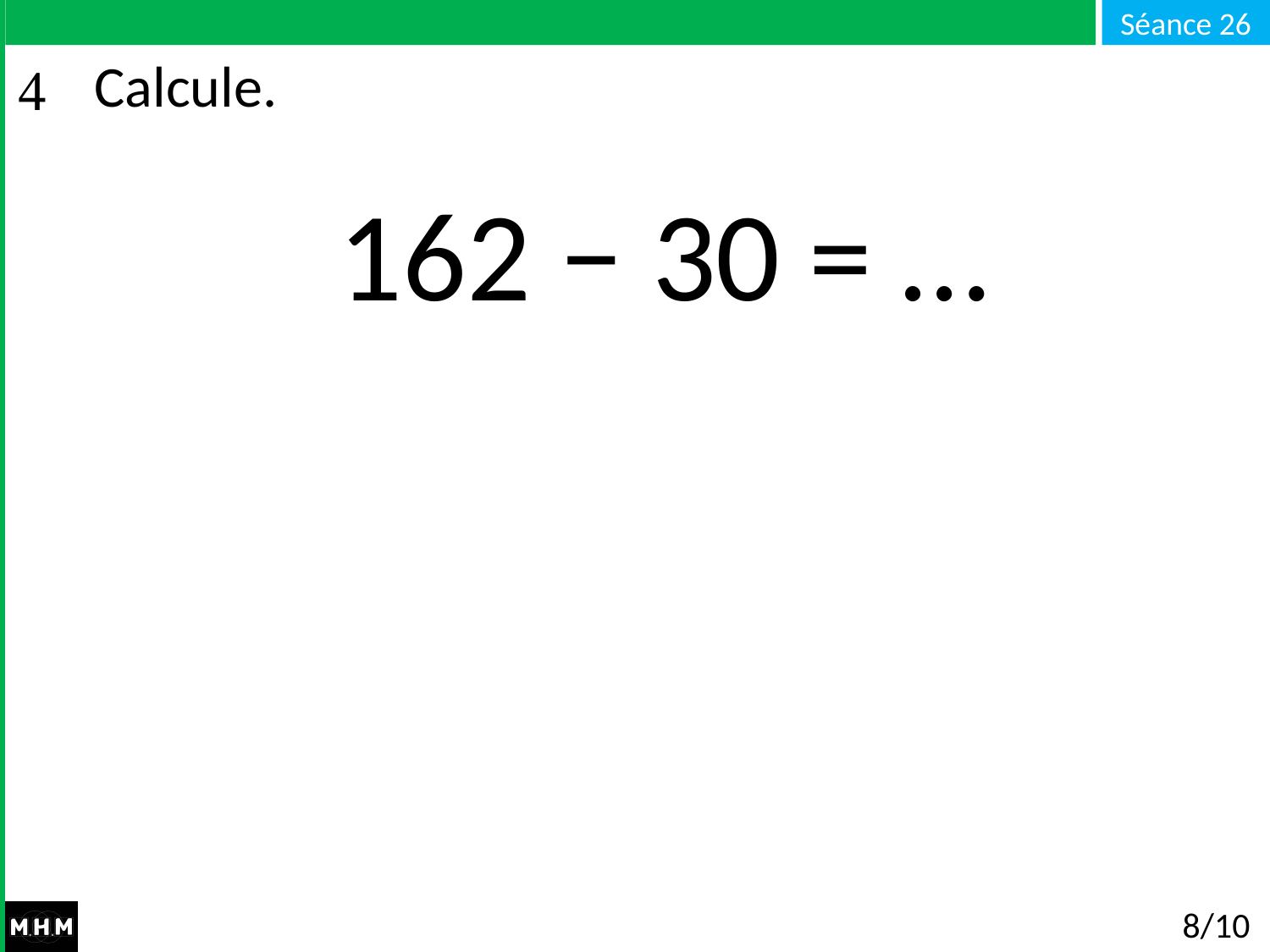

# Calcule.
162 − 30 = …
8/10